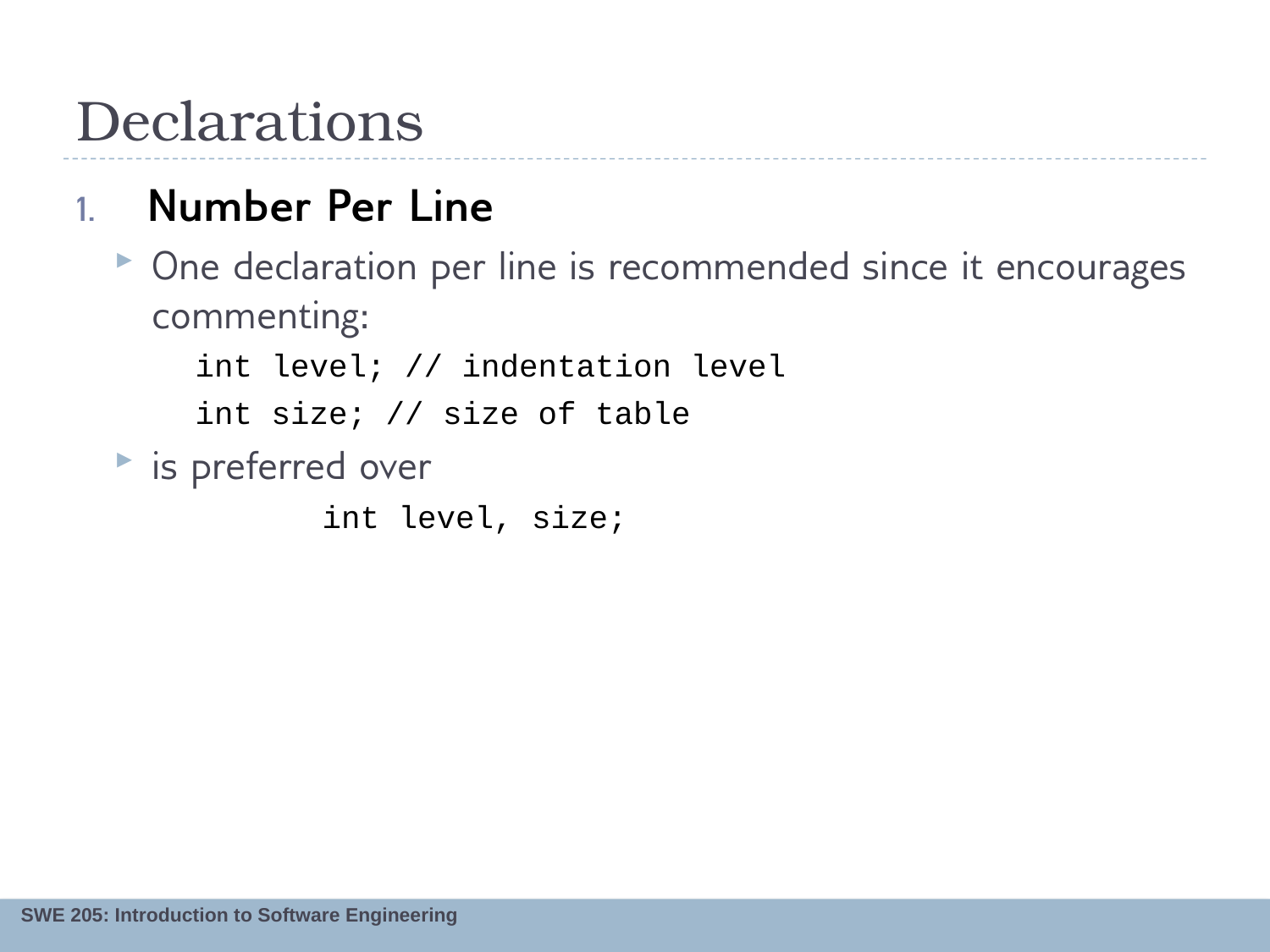

# Declarations
Number Per Line
One declaration per line is recommended since it encourages commenting:
int level; // indentation level
int size; // size of table
is preferred over
	int level, size;